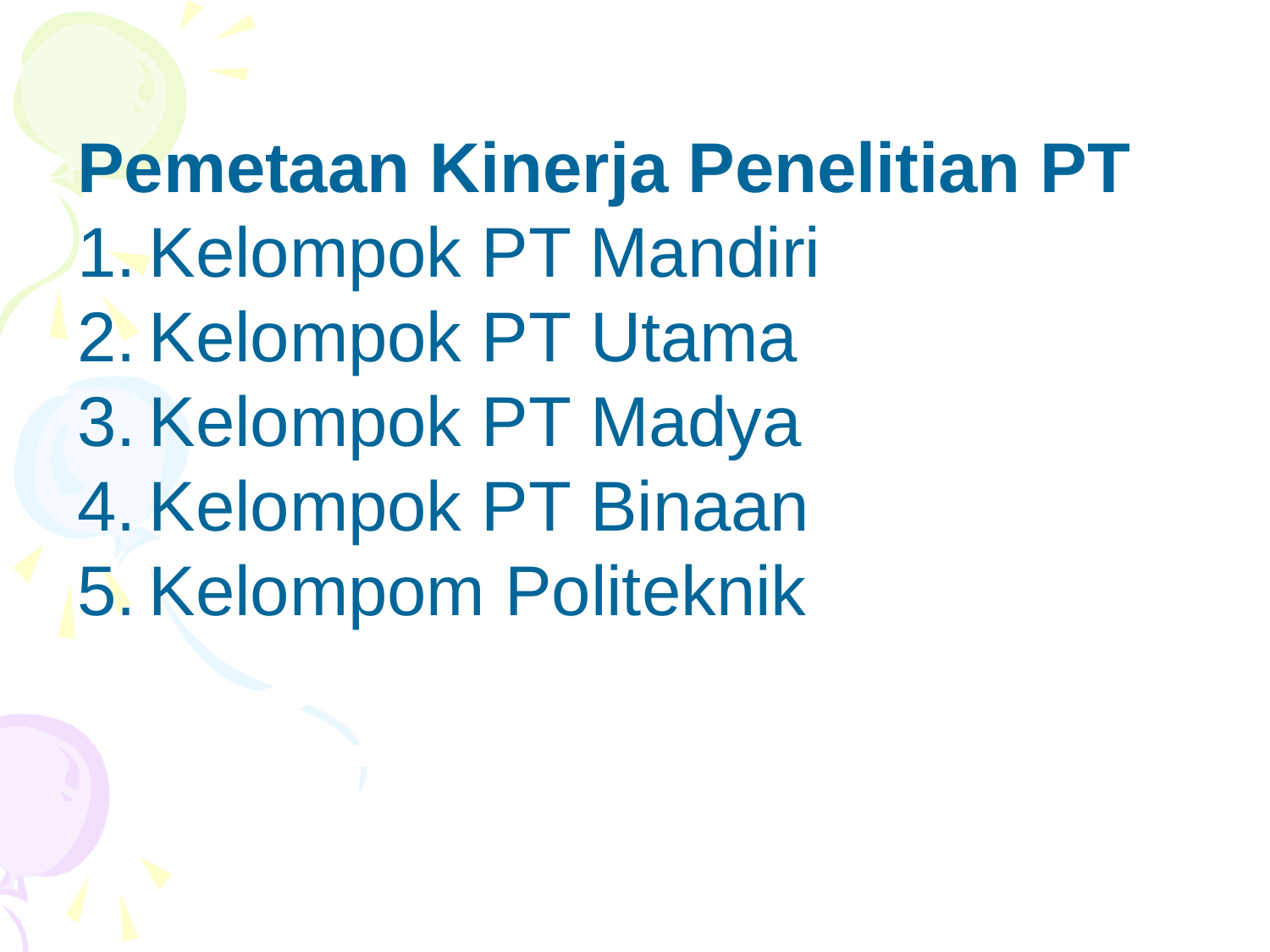

Pemetaan Kinerja Penelitian PT
Kelompok PT Mandiri
Kelompok PT Utama
Kelompok PT Madya
Kelompok PT Binaan
Kelompom Politeknik